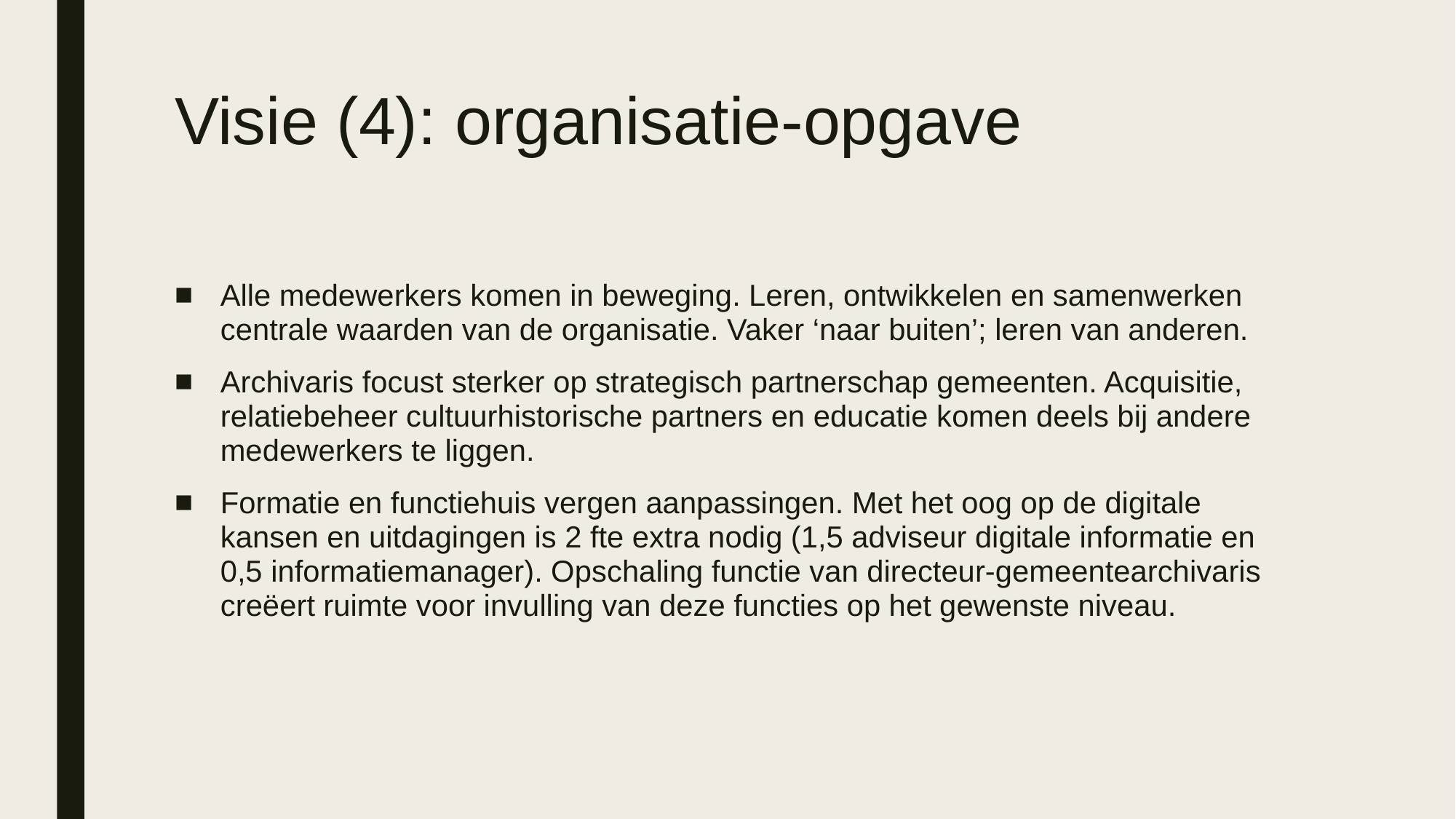

# Visie (4): organisatie-opgave
Alle medewerkers komen in beweging. Leren, ontwikkelen en samenwerken centrale waarden van de organisatie. Vaker ‘naar buiten’; leren van anderen.
Archivaris focust sterker op strategisch partnerschap gemeenten. Acquisitie, relatiebeheer cultuurhistorische partners en educatie komen deels bij andere medewerkers te liggen.
Formatie en functiehuis vergen aanpassingen. Met het oog op de digitale kansen en uitdagingen is 2 fte extra nodig (1,5 adviseur digitale informatie en 0,5 informatiemanager). Opschaling functie van directeur-gemeentearchivaris creëert ruimte voor invulling van deze functies op het gewenste niveau.